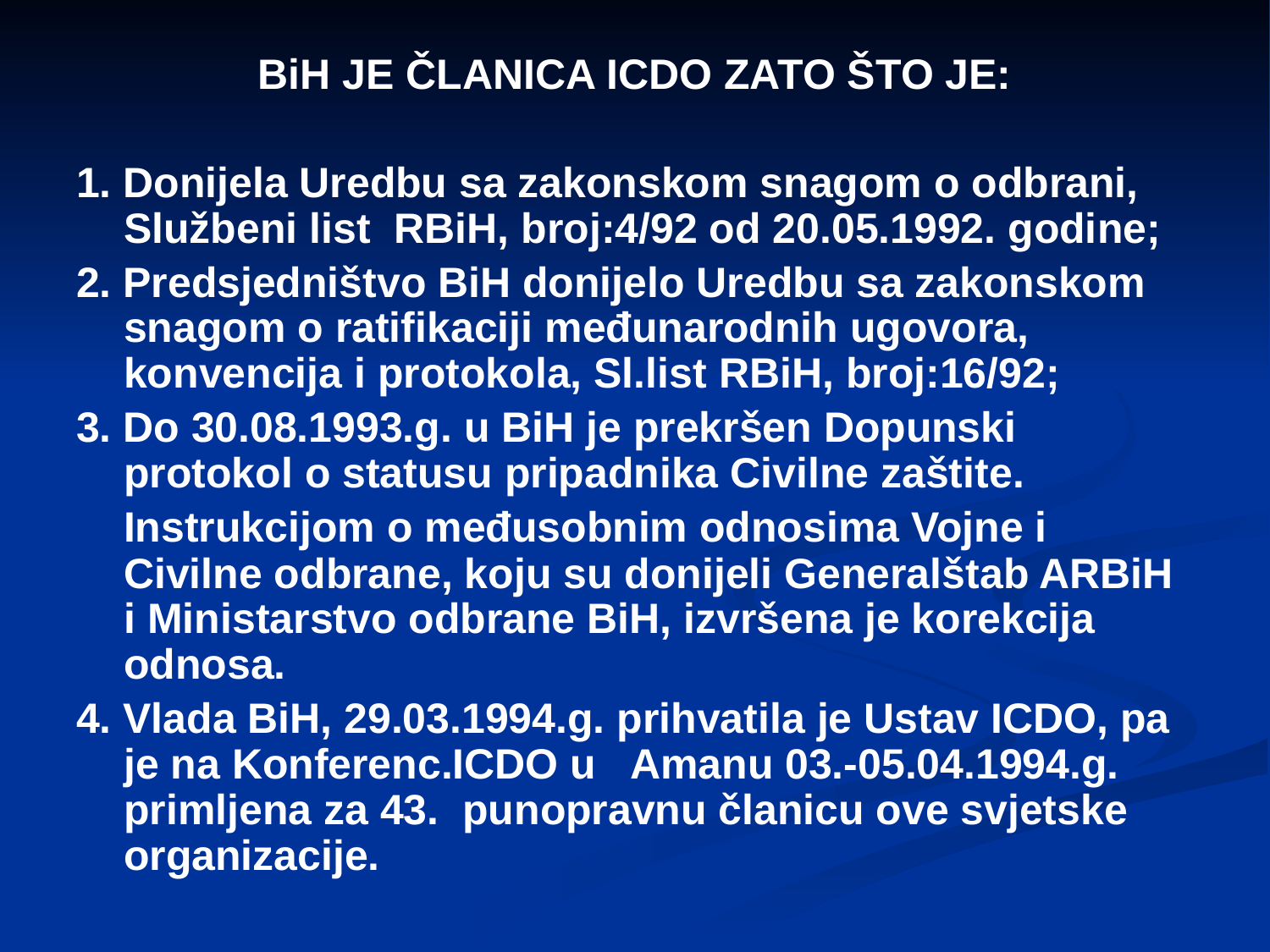

BiH JE ČLANICA ICDO ZATO ŠTO JE:

1. Donijela Uredbu sa zakonskom snagom o odbrani, Službeni list  RBiH, broj:4/92 od 20.05.1992. godine;
2. Predsjedništvo BiH donijelo Uredbu sa zakonskom snagom o ratifikaciji međunarodnih ugovora, konvencija i protokola, Sl.list RBiH, broj:16/92;
3. Do 30.08.1993.g. u BiH je prekršen Dopunski protokol o statusu pripadnika Civilne zaštite.
    Instrukcijom o međusobnim odnosima Vojne i Civilne odbrane, koju su donijeli Generalštab ARBiH i Ministarstvo odbrane BiH, izvršena je korekcija odnosa.
4. Vlada BiH, 29.03.1994.g. prihvatila je Ustav ICDO, pa je na Konferenc.ICDO u   Amanu 03.-05.04.1994.g. primljena za 43.  punopravnu članicu ove svjetske organizacije.